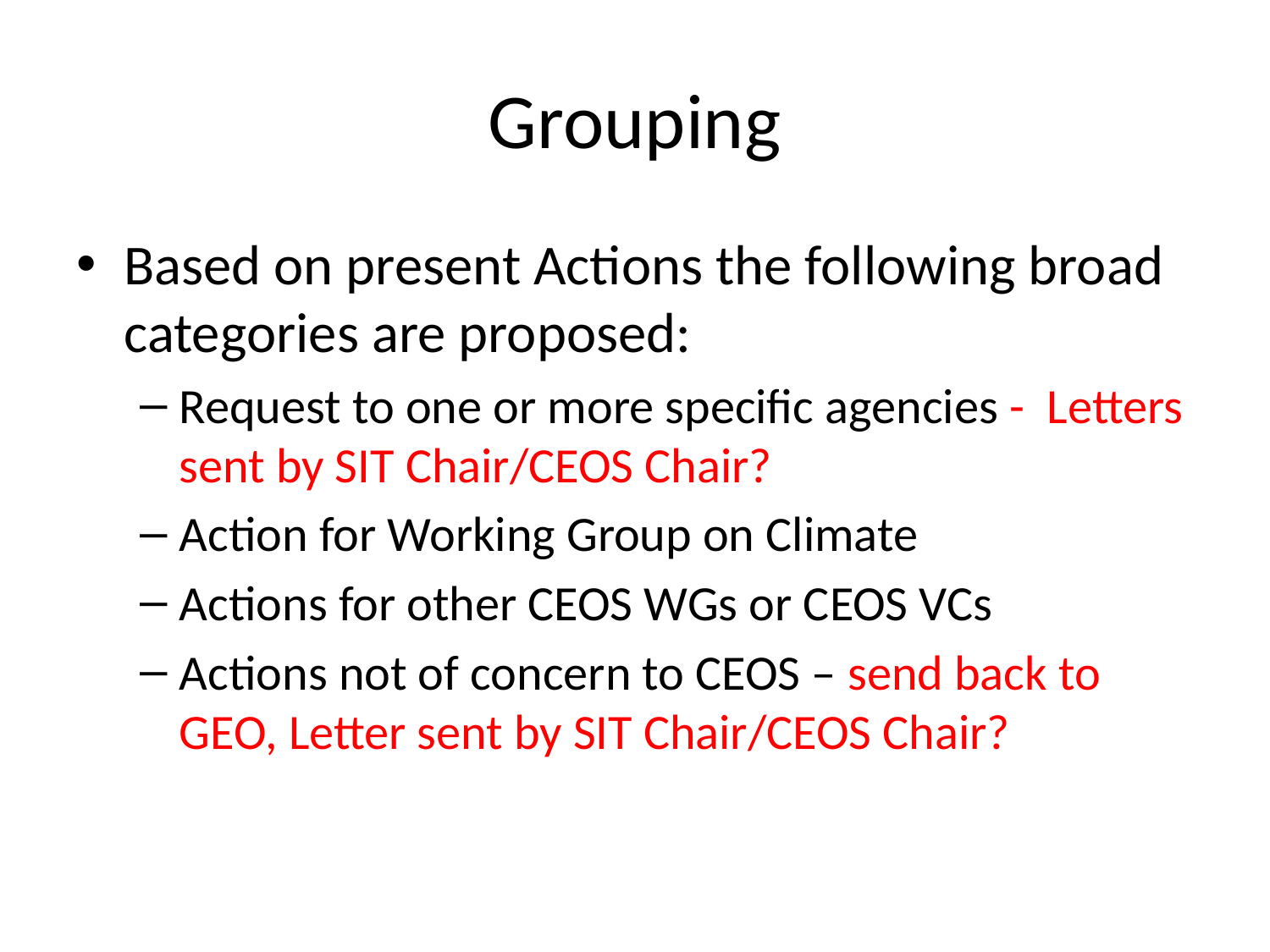

# Grouping
Based on present Actions the following broad categories are proposed:
Request to one or more specific agencies -  Letters sent by SIT Chair/CEOS Chair?
Action for Working Group on Climate
Actions for other CEOS WGs or CEOS VCs
Actions not of concern to CEOS – send back to GEO, Letter sent by SIT Chair/CEOS Chair?